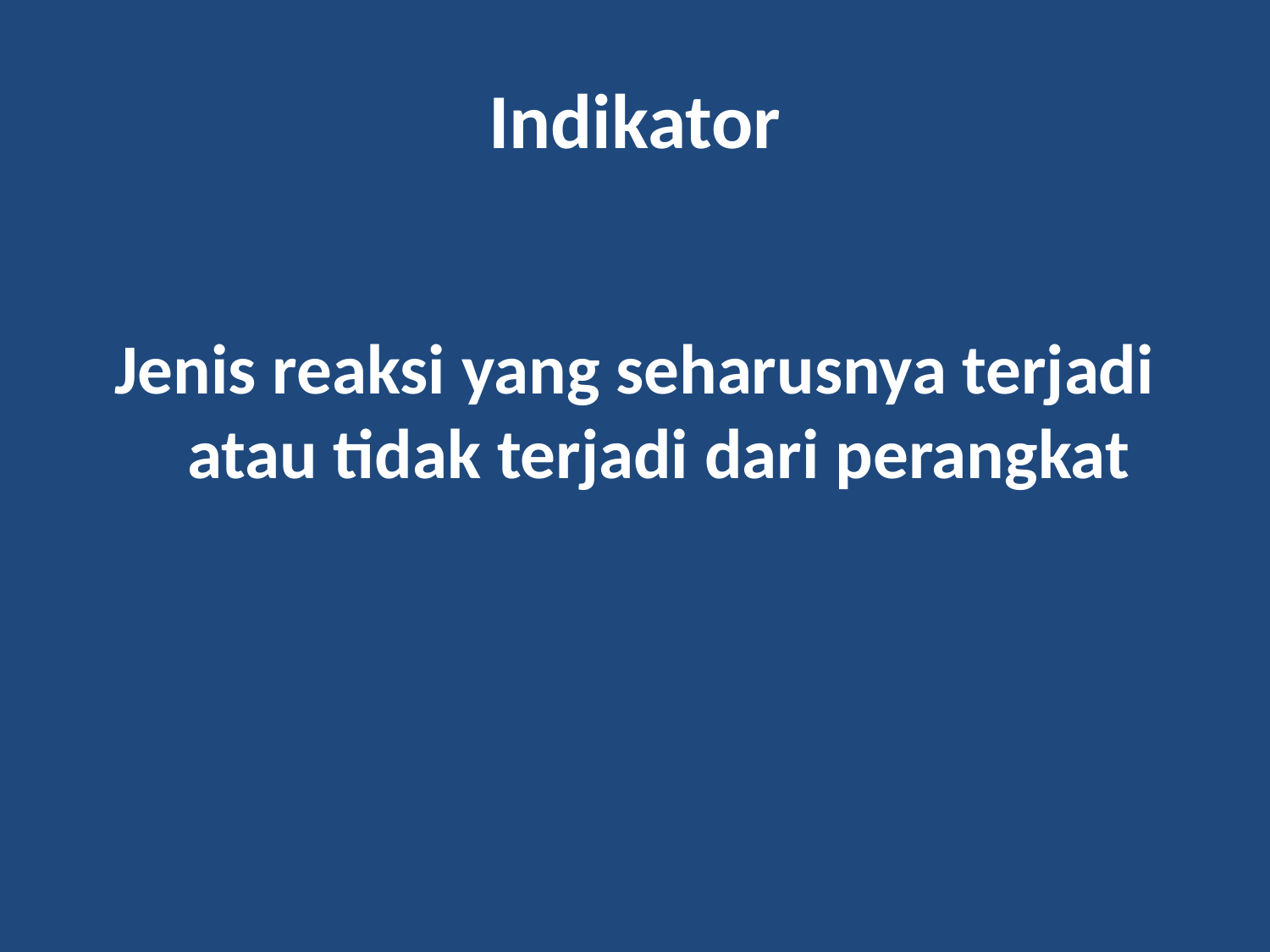

# Indikator
Jenis reaksi yang seharusnya terjadi atau tidak terjadi dari perangkat